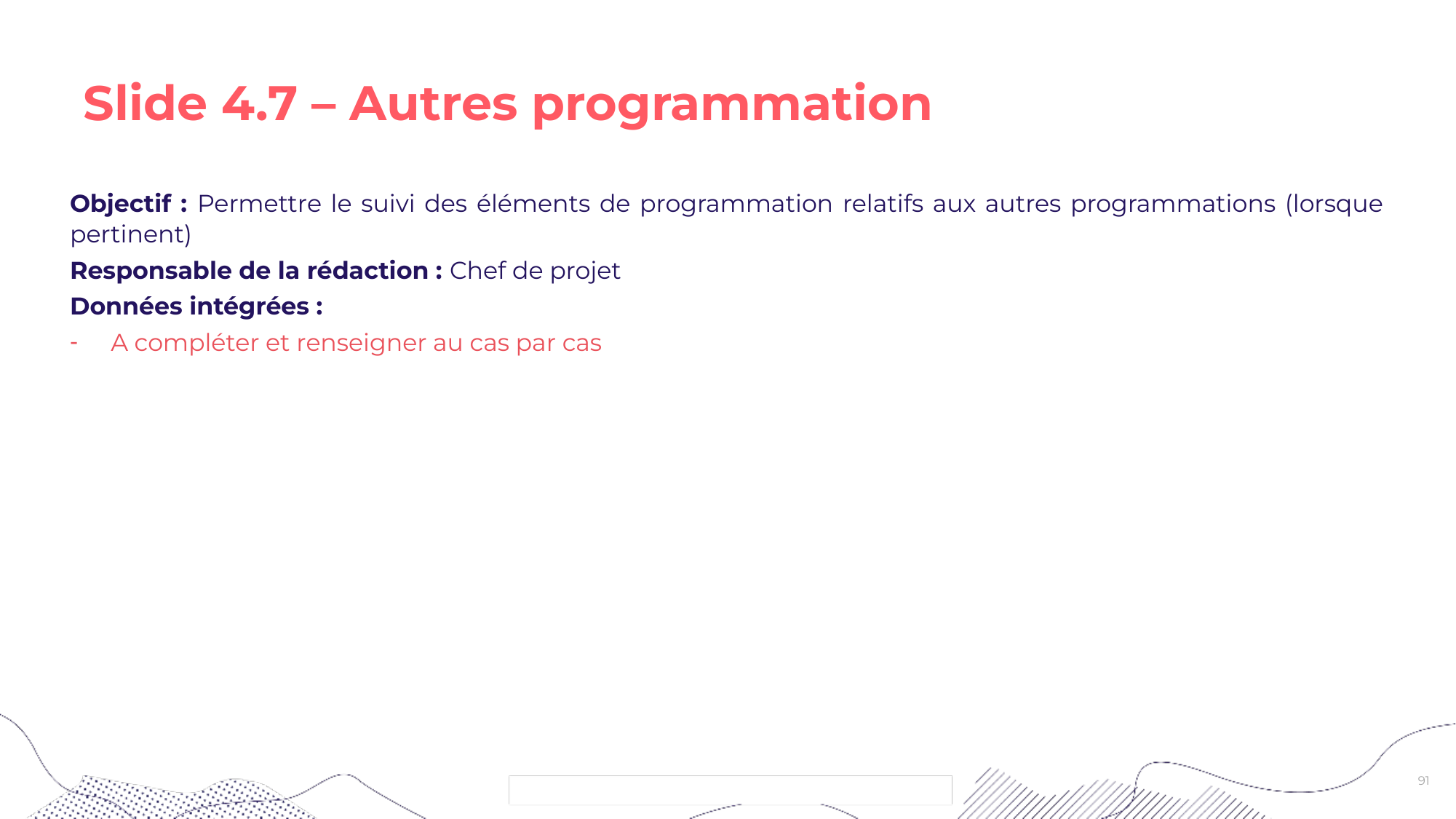

# Slide 4.7 – Autres programmation
Objectif : Permettre le suivi des éléments de programmation relatifs aux autres programmations (lorsque pertinent)
Responsable de la rédaction : Chef de projet
Données intégrées :
A compléter et renseigner au cas par cas

91